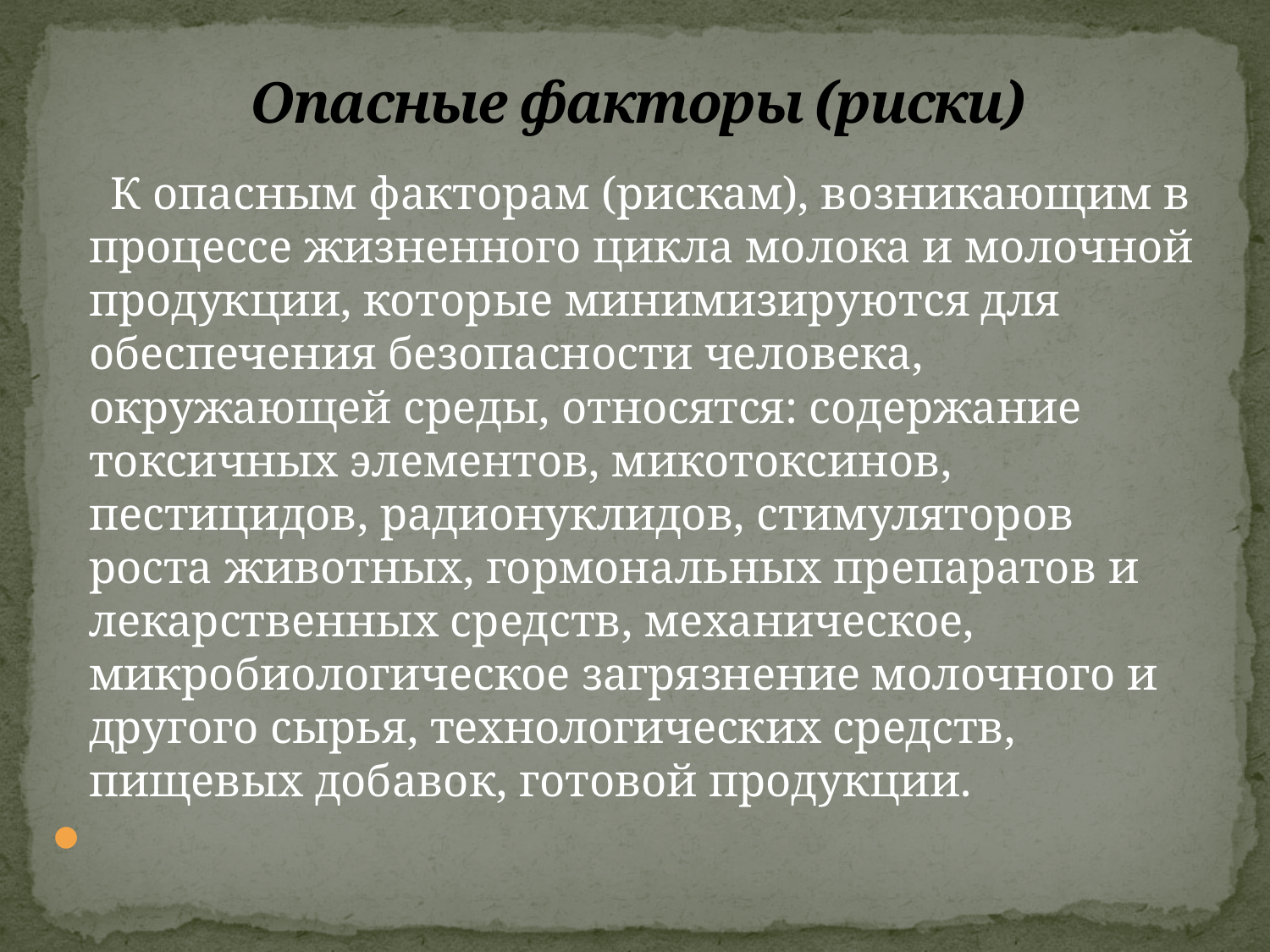

# Опасные факторы (риски)
     К опасным факторам (рискам), возникающим в процессе жизненного цикла молока и молочной продукции, которые минимизируются для обеспечения безопасности человека, окружающей среды, относятся: содержание токсичных элементов, микотоксинов, пестицидов, радионуклидов, стимуляторов роста животных, гормональных препаратов и лекарственных средств, механическое, микробиологическое загрязнение молочного и другого сырья, технологических средств, пищевых добавок, готовой продукции.